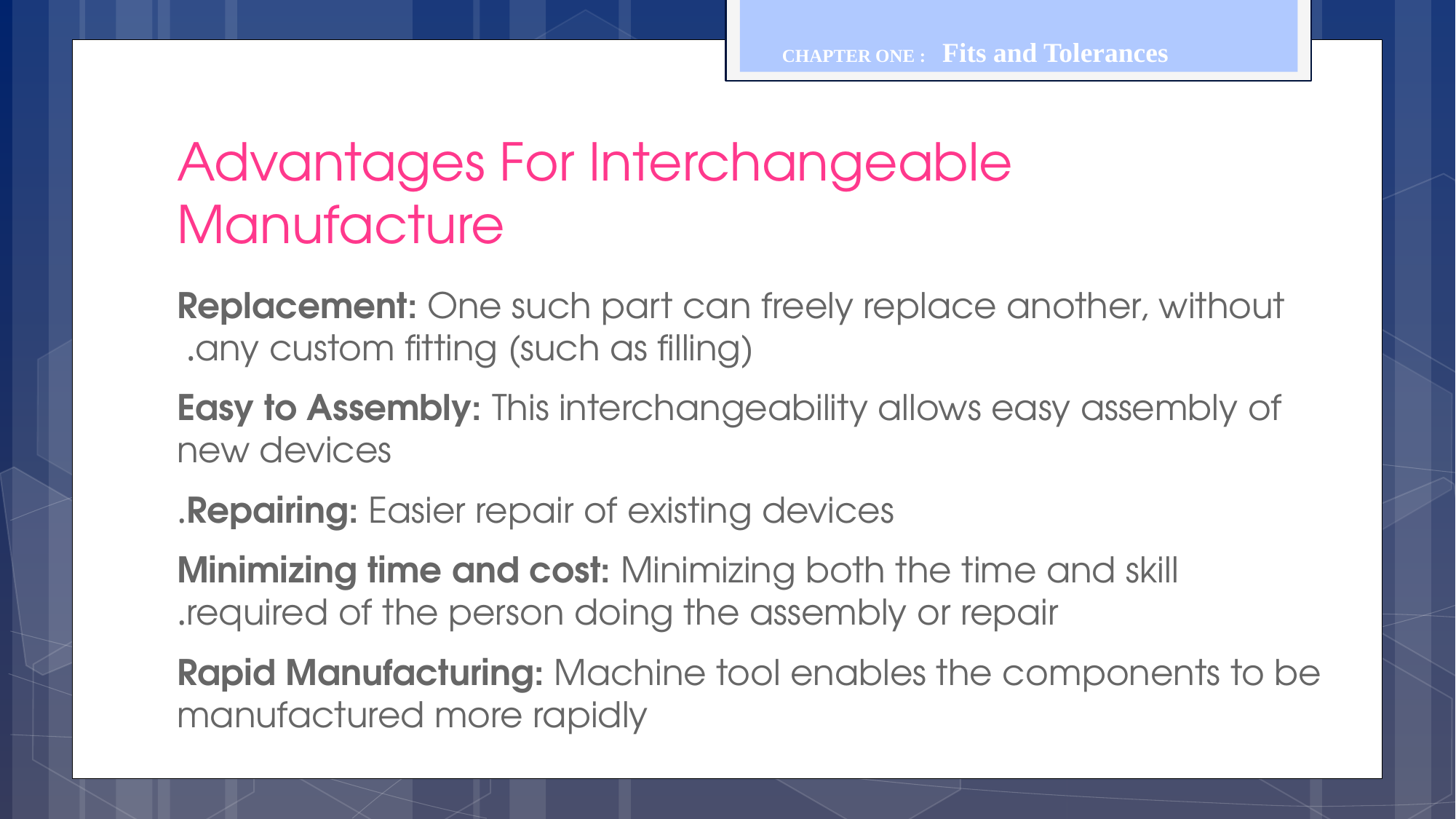

CHAPTER ONE :  Fits and Tolerances
# Advantages For Interchangeable Manufacture
Replacement: One such part can freely replace another, without any custom fitting (such as filling).
Easy to Assembly: This interchangeability allows easy assembly of new devices
Repairing: Easier repair of existing devices.
Minimizing time and cost: Minimizing both the time and skill required of the person doing the assembly or repair.
Rapid Manufacturing: Machine tool enables the components to be manufactured more rapidly